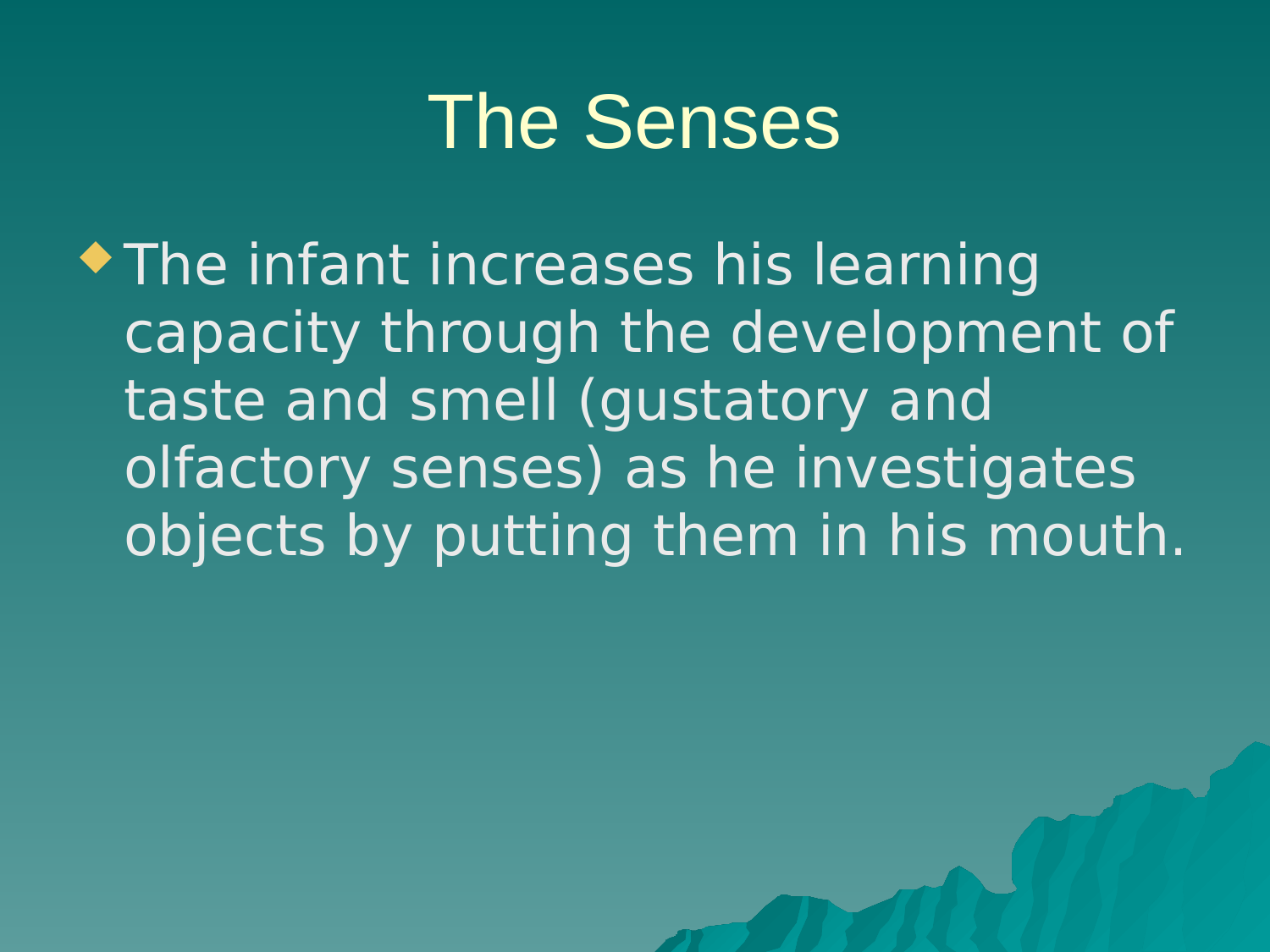

# The Senses
The infant increases his learning capacity through the development of taste and smell (gustatory and olfactory senses) as he investigates objects by putting them in his mouth.